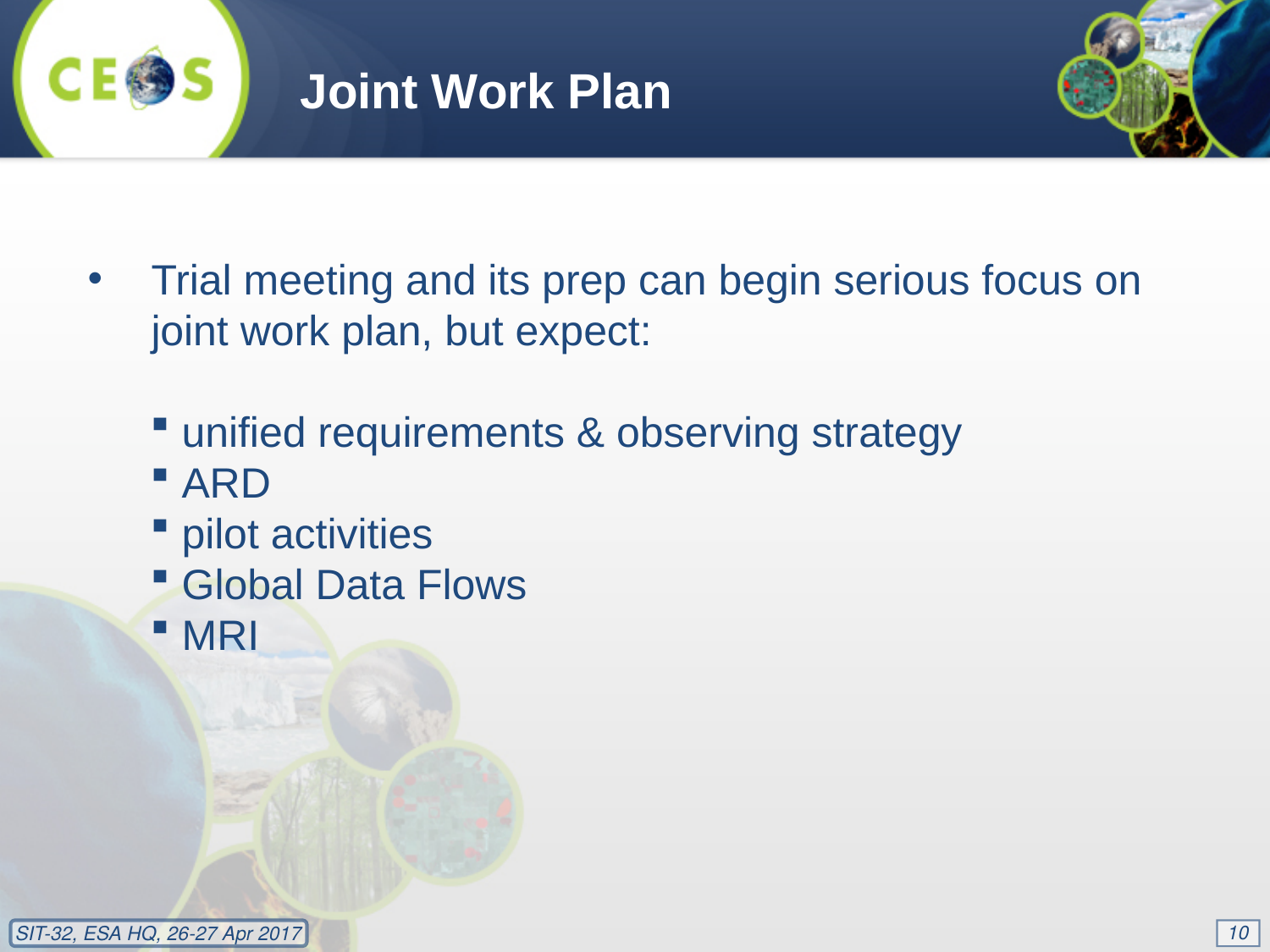

Joint Work Plan

Trial meeting and its prep can begin serious focus on
joint work plan, but expect:

 unified requirements & observing strategy
 ARD
 pilot activities
 Global Data Flows
 MRI

10